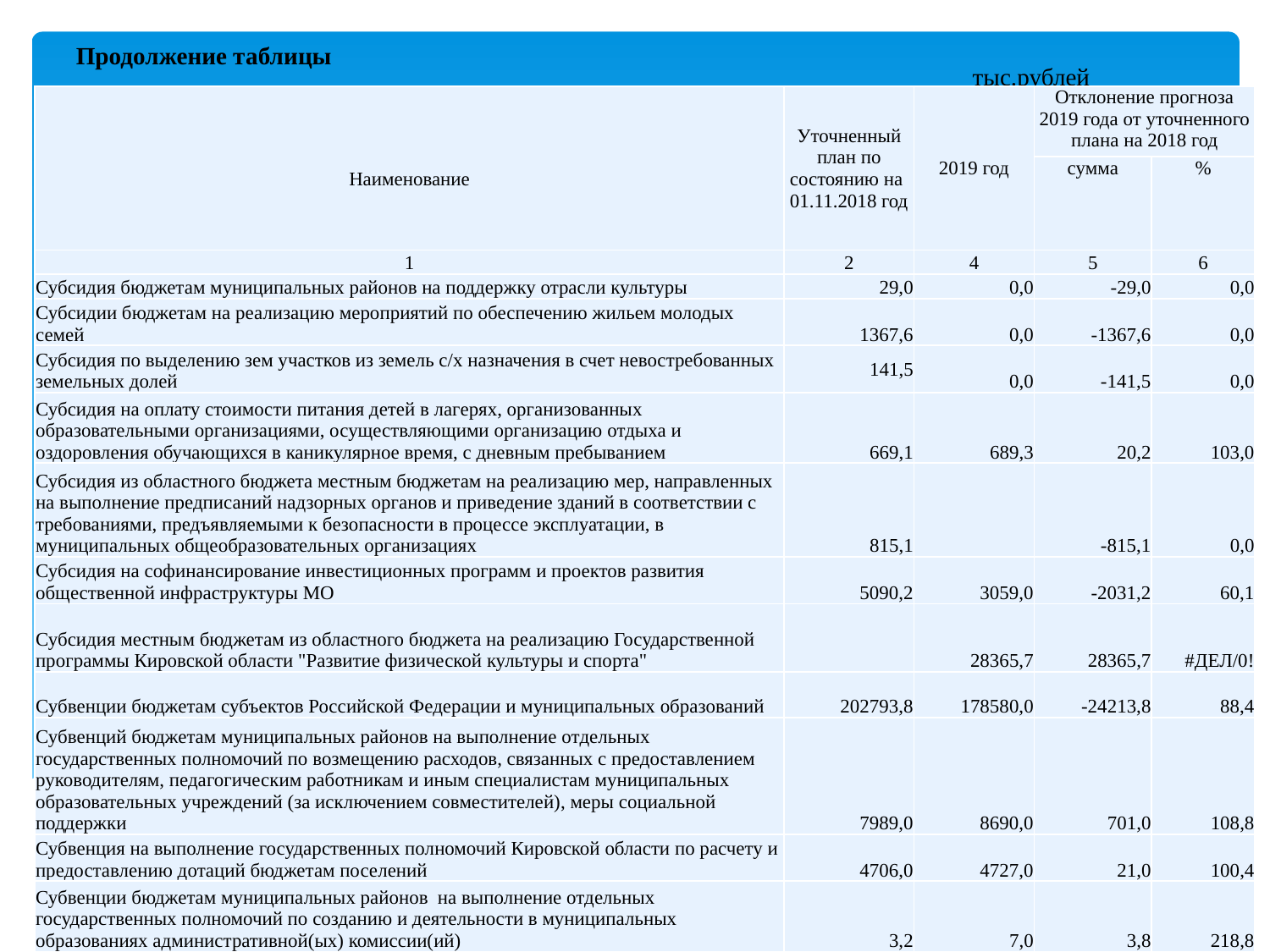

Продолжение таблицы
тыс.рублей
| Наименование | Уточненный план по состоянию на 01.11.2018 год | 2019 год | Отклонение прогноза 2019 года от уточненного плана на 2018 год |  |
| --- | --- | --- | --- | --- |
|  |  |  | сумма | % |
| 1 | 2 | 4 | 5 | 6 |
| Субсидия бюджетам муниципальных районов на поддержку отрасли культуры | 29,0 | 0,0 | -29,0 | 0,0 |
| Субсидии бюджетам на реализацию мероприятий по обеспечению жильем молодых семей | 1367,6 | 0,0 | -1367,6 | 0,0 |
| Субсидия по выделению зем участков из земель с/х назначения в счет невостребованных земельных долей | 141,5 | 0,0 | -141,5 | 0,0 |
| Субсидия на оплату стоимости питания детей в лагерях, организованных образовательными организациями, осуществляющими организацию отдыха и оздоровления обучающихся в каникулярное время, с дневным пребыванием | 669,1 | 689,3 | 20,2 | 103,0 |
| Субсидия из областного бюджета местным бюджетам на реализацию мер, направленных на выполнение предписаний надзорных органов и приведение зданий в соответствии с требованиями, предъявляемыми к безопасности в процессе эксплуатации, в муниципальных общеобразовательных организациях | 815,1 |  | -815,1 | 0,0 |
| Субсидия на софинансирование инвестиционных программ и проектов развития общественной инфраструктуры МО | 5090,2 | 3059,0 | -2031,2 | 60,1 |
| Субсидия местным бюджетам из областного бюджета на реализацию Государственной программы Кировской области "Развитие физической культуры и спорта" |  | 28365,7 | 28365,7 | #ДЕЛ/0! |
| Субвенции бюджетам субъектов Российской Федерации и муниципальных образований | 202793,8 | 178580,0 | -24213,8 | 88,4 |
| Субвенций бюджетам муниципальных районов на выполнение отдельных государственных полномочий по возмещению расходов, связанных с предоставлением руководителям, педагогическим работникам и иным специалистам муниципальных образовательных учреждений (за исключением совместителей), меры социальной поддержки | 7989,0 | 8690,0 | 701,0 | 108,8 |
| Субвенция на выполнение государственных полномочий Кировской области по расчету и предоставлению дотаций бюджетам поселений | 4706,0 | 4727,0 | 21,0 | 100,4 |
| Субвенции бюджетам муниципальных районов на выполнение отдельных государственных полномочий по созданию и деятельности в муниципальных образованиях административной(ых) комиссии(ий) | 3,2 | 7,0 | 3,8 | 218,8 |
17
Продолжение таблицы слайд 18